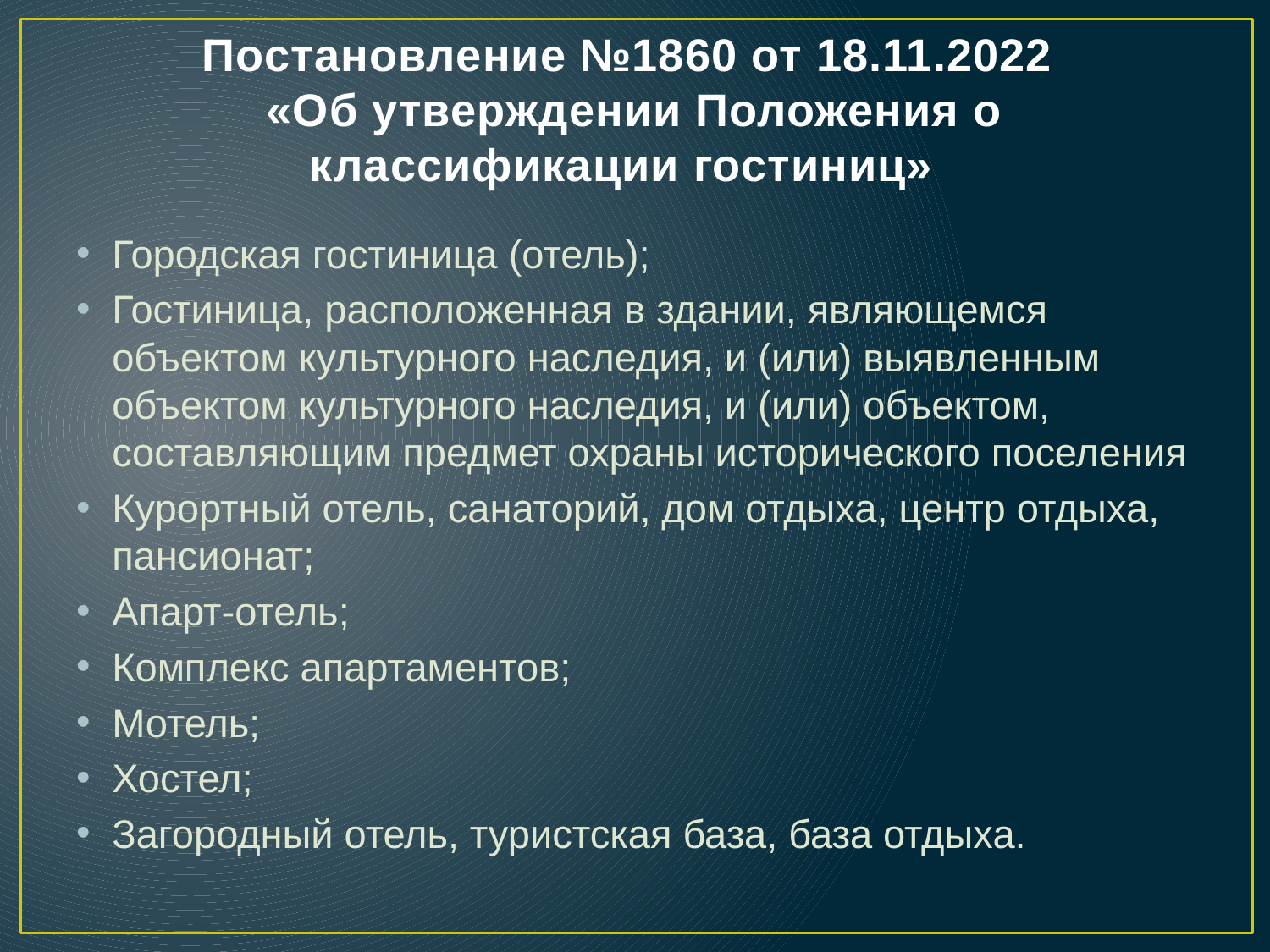

# Постановление №1860 от 18.11.2022 «Об утверждении Положения о классификации гостиниц»
Городская гостиница (отель);
Гостиница, расположенная в здании, являющемся объектом культурного наследия, и (или) выявленным объектом культурного наследия, и (или) объектом, составляющим предмет охраны исторического поселения
Курортный отель, санаторий, дом отдыха, центр отдыха, пансионат;
Апарт-отель;
Комплекс апартаментов;
Мотель;
Хостел;
Загородный отель, туристская база, база отдыха.